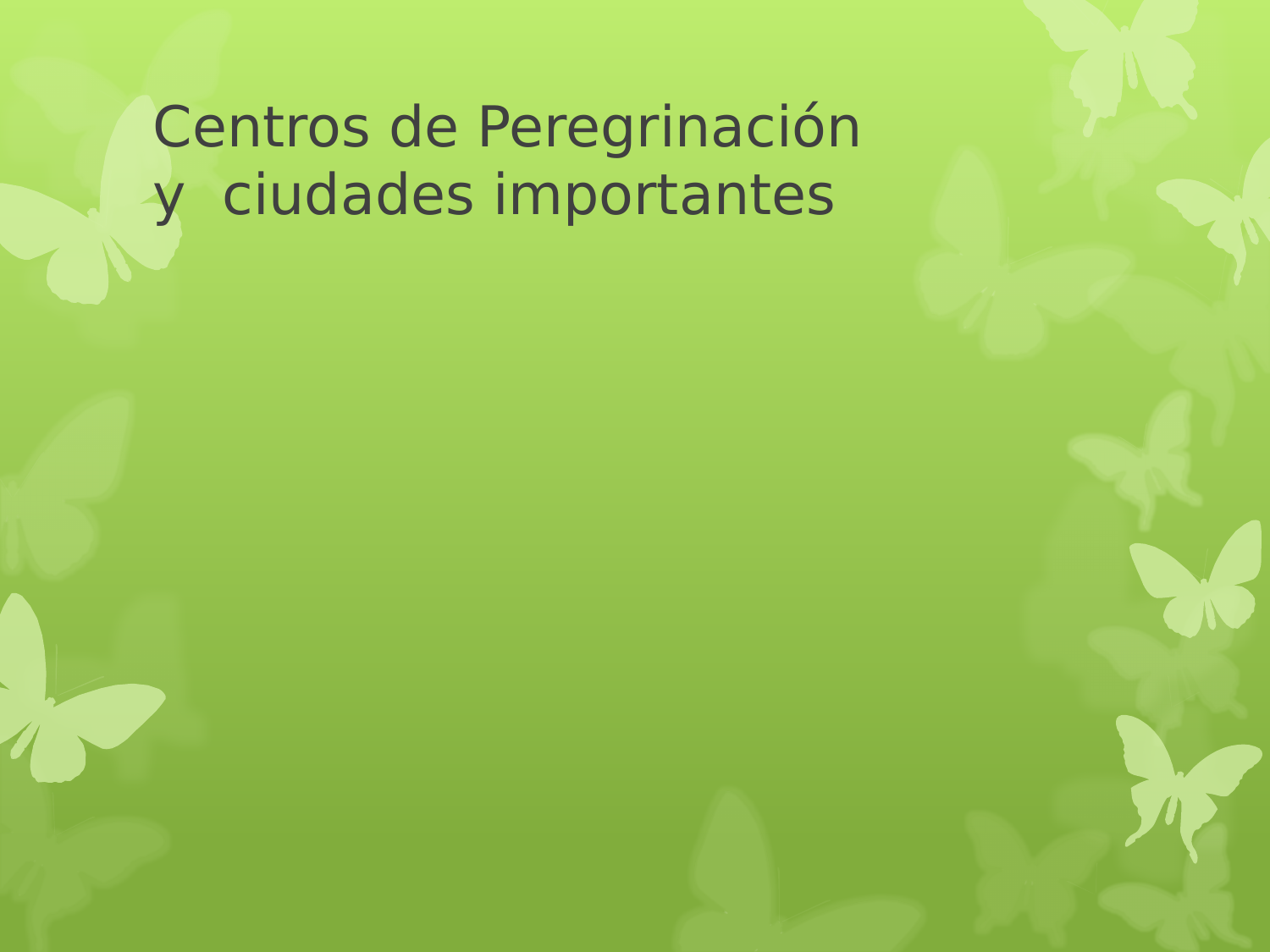

# Centros de Peregrinación y  ciudades importantes